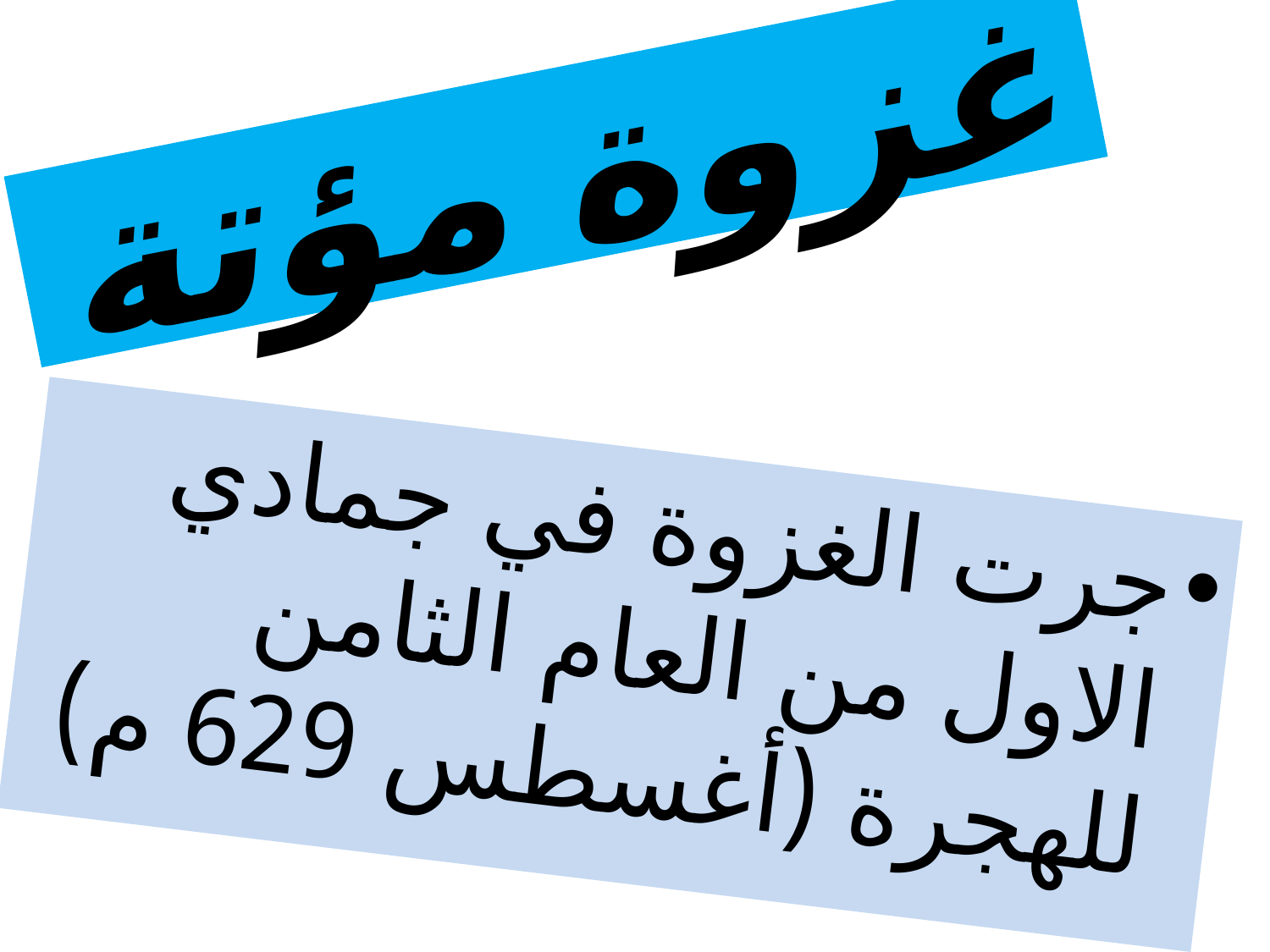

# غزوة مؤتة
جرت الغزوة في جمادي الاول من العام الثامن للهجرة (أغسطس 629 م)